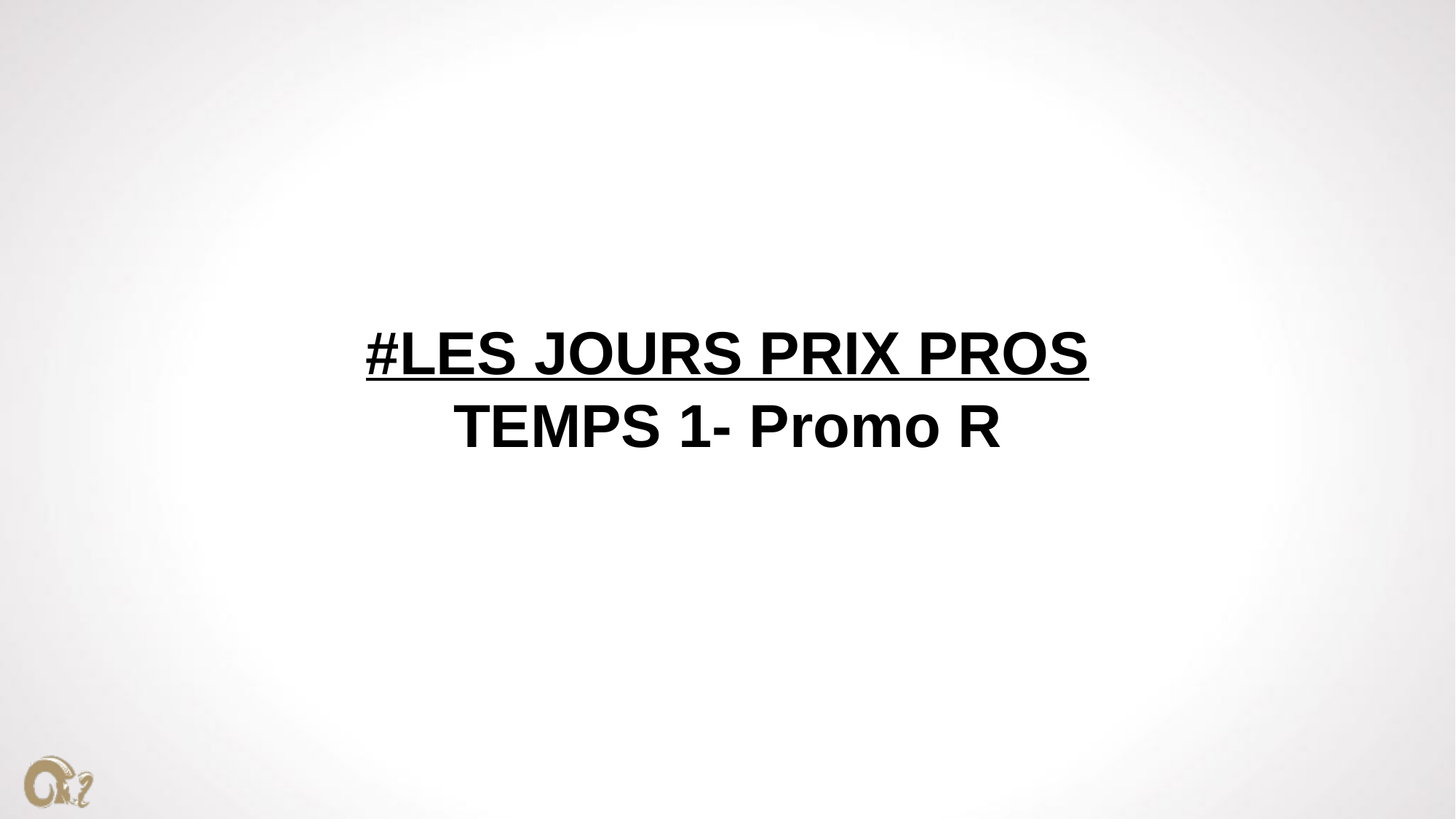

# #LES JOURS PRIX PROS TEMPS 1- Promo R